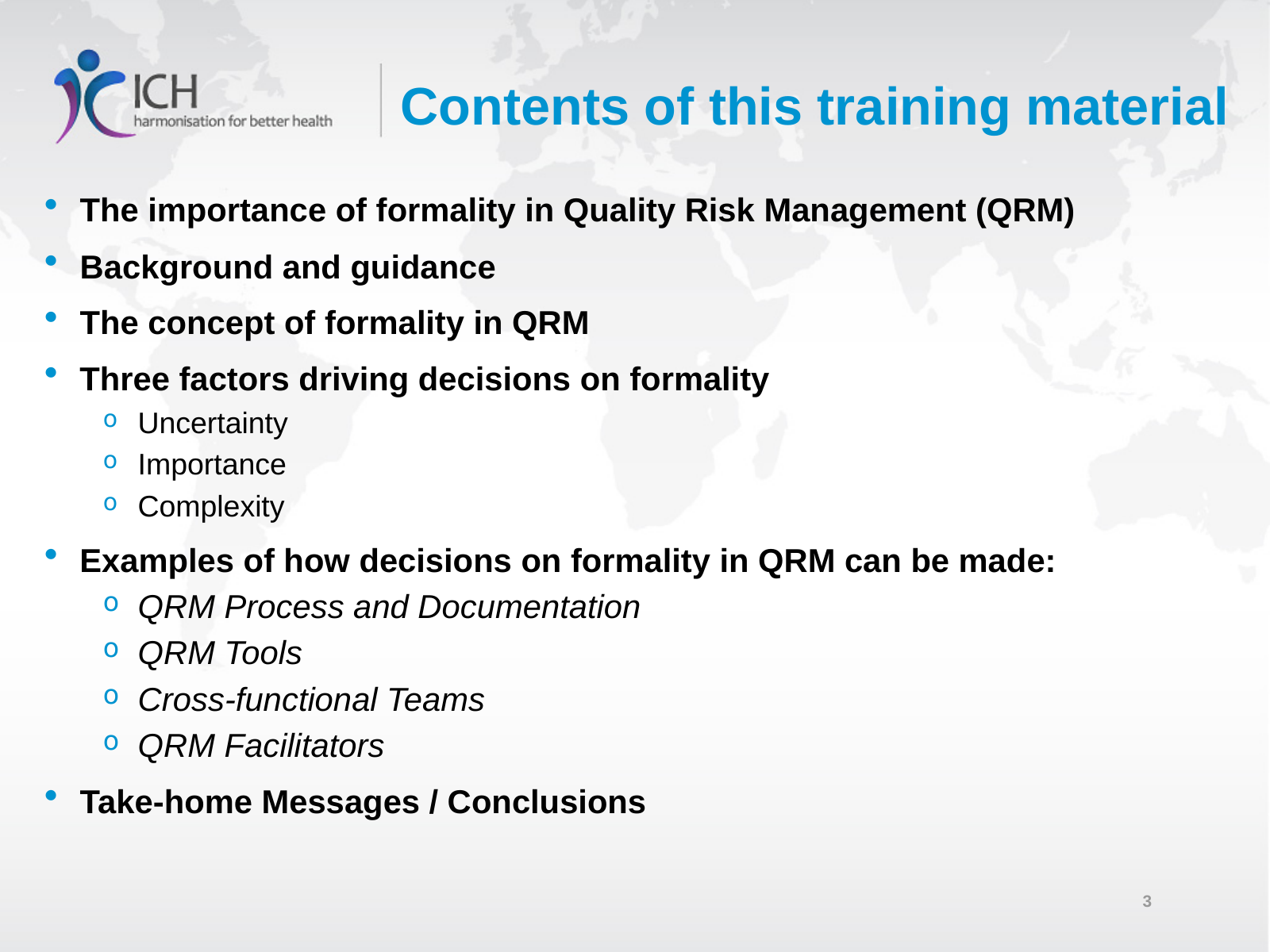

# Contents of this training material
The importance of formality in Quality Risk Management (QRM)
Background and guidance
The concept of formality in QRM
Three factors driving decisions on formality
Uncertainty
Importance
Complexity
Examples of how decisions on formality in QRM can be made:
QRM Process and Documentation
QRM Tools
Cross-functional Teams
QRM Facilitators
Take-home Messages / Conclusions